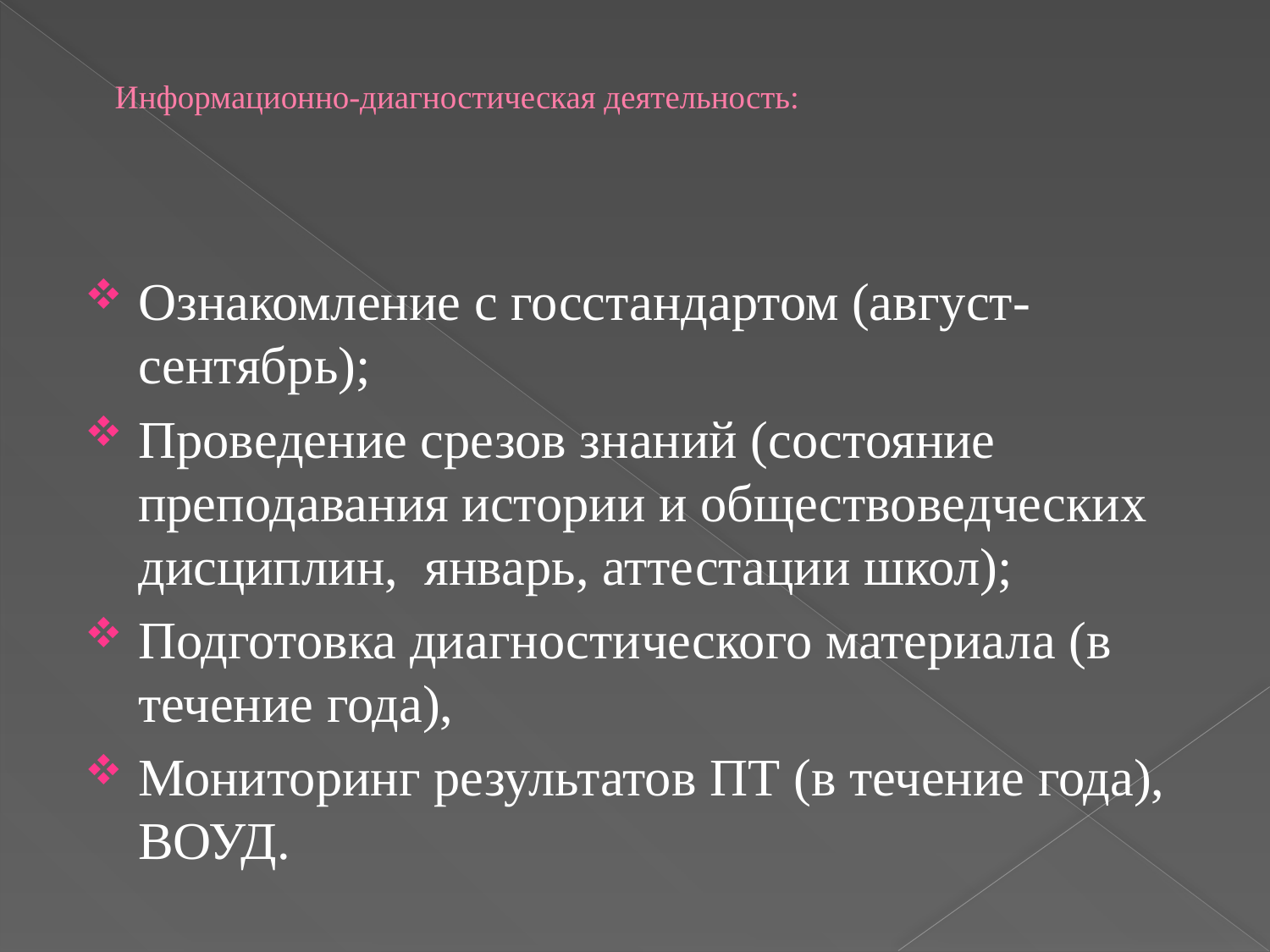

# Информационно-диагностическая деятельность:
Ознакомление с госстандартом (август-сентябрь);
Проведение срезов знаний (состояние преподавания истории и обществоведческих дисциплин,  январь, аттестации школ);
Подготовка диагностического материала (в течение года),
Мониторинг результатов ПТ (в течение года), ВОУД.